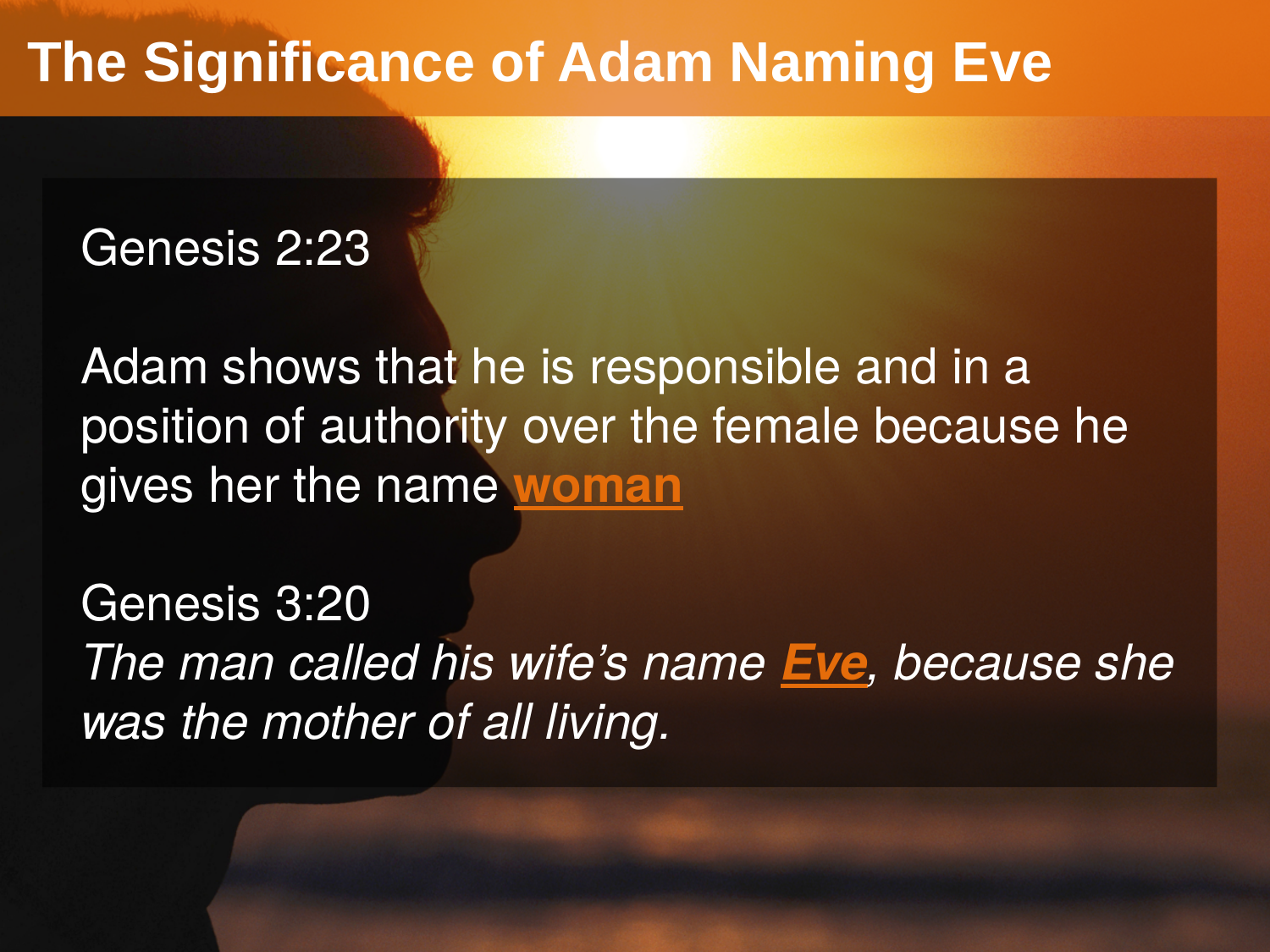

The Significance of Adam Naming Eve
Genesis 2:23

Adam shows that he is responsible and in a position of authority over the female because he gives her the name woman

Genesis 3:20
The man called his wife’s name Eve, because she was the mother of all living.